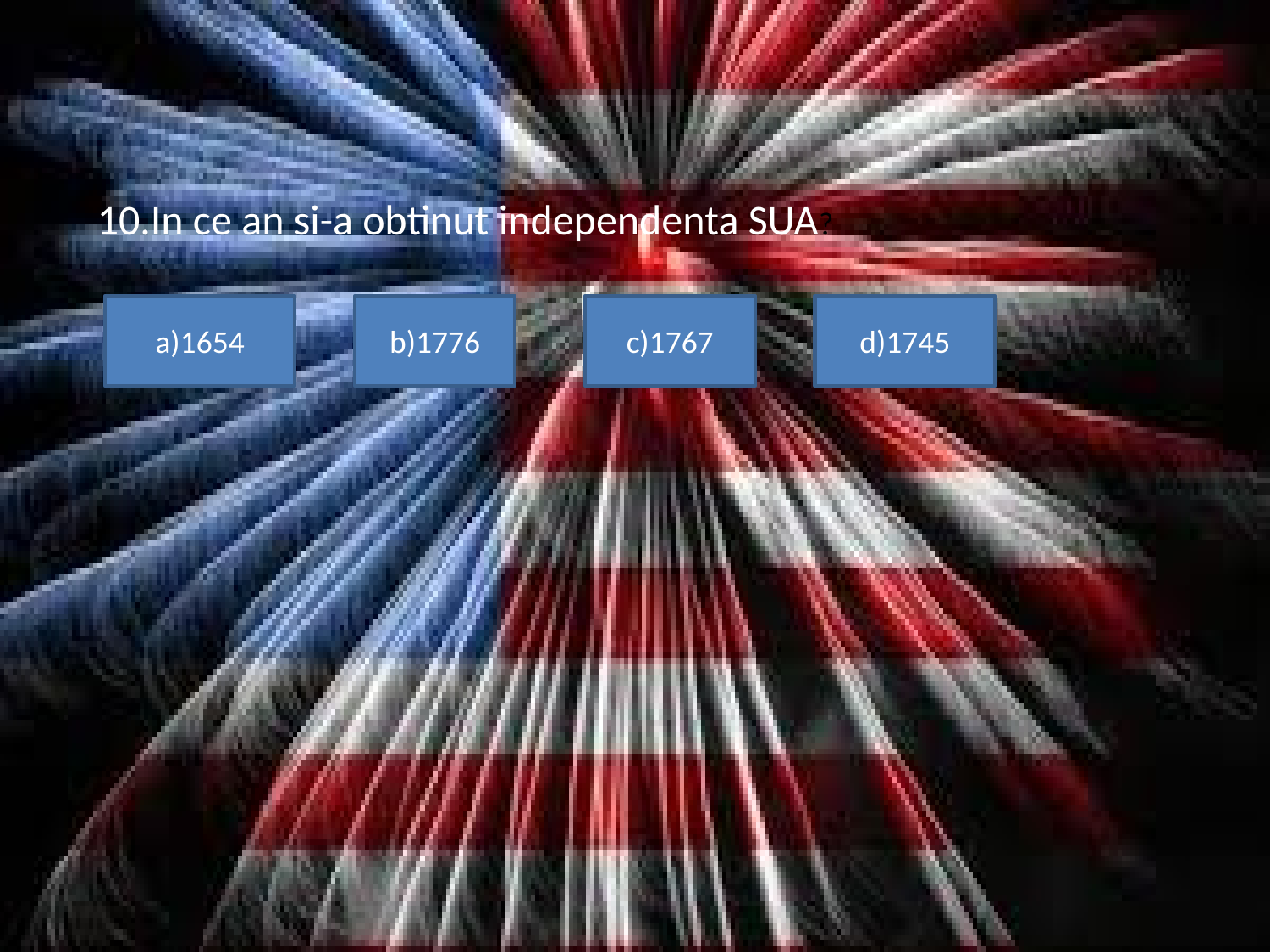

10.In ce an si-a obtinut independenta SUA?
a)1654
b)1776
c)1767
d)1745